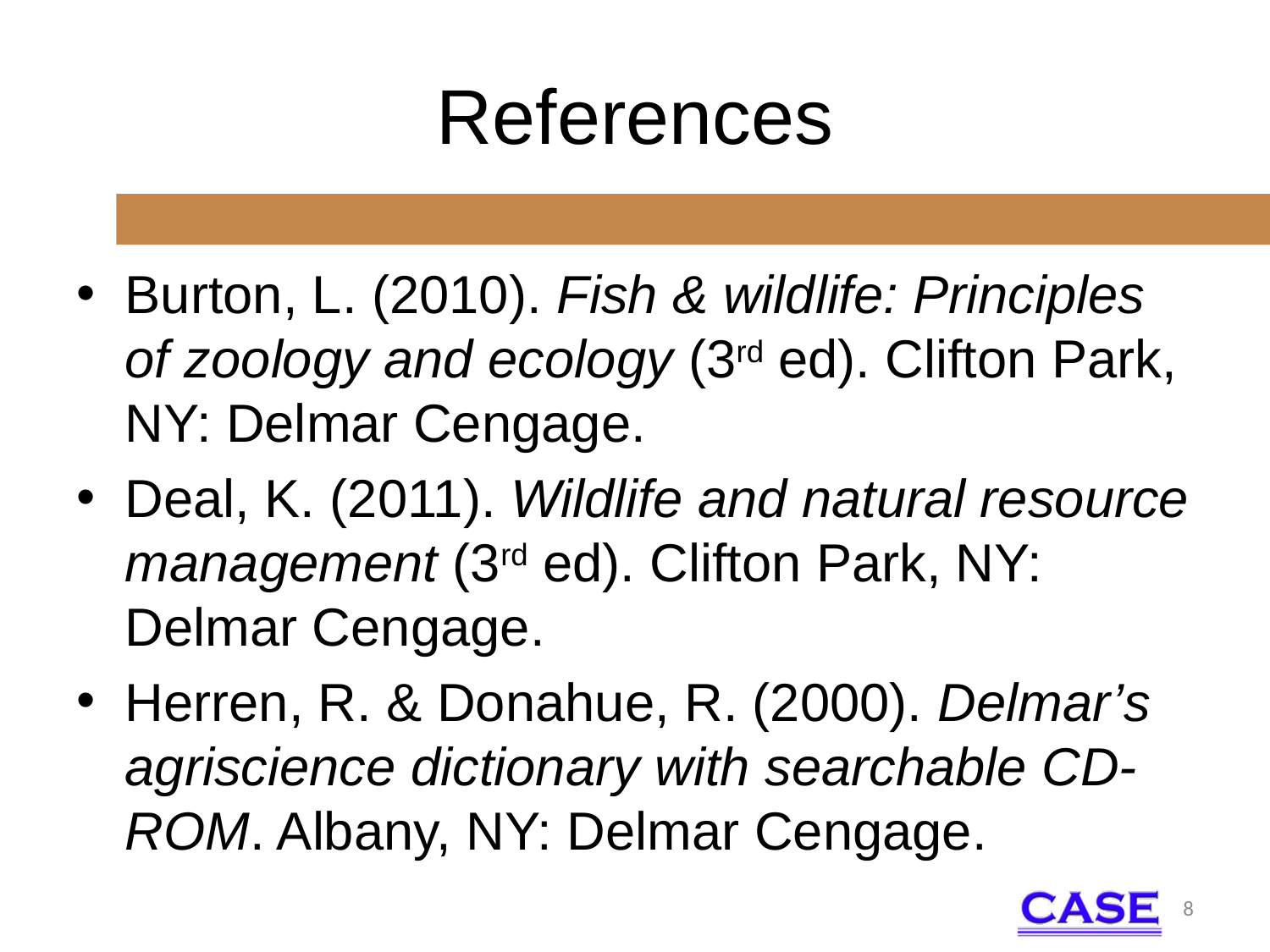

# References
Burton, L. (2010). Fish & wildlife: Principles of zoology and ecology (3rd ed). Clifton Park, NY: Delmar Cengage.
Deal, K. (2011). Wildlife and natural resource management (3rd ed). Clifton Park, NY: Delmar Cengage.
Herren, R. & Donahue, R. (2000). Delmar’s agriscience dictionary with searchable CD-ROM. Albany, NY: Delmar Cengage.
8